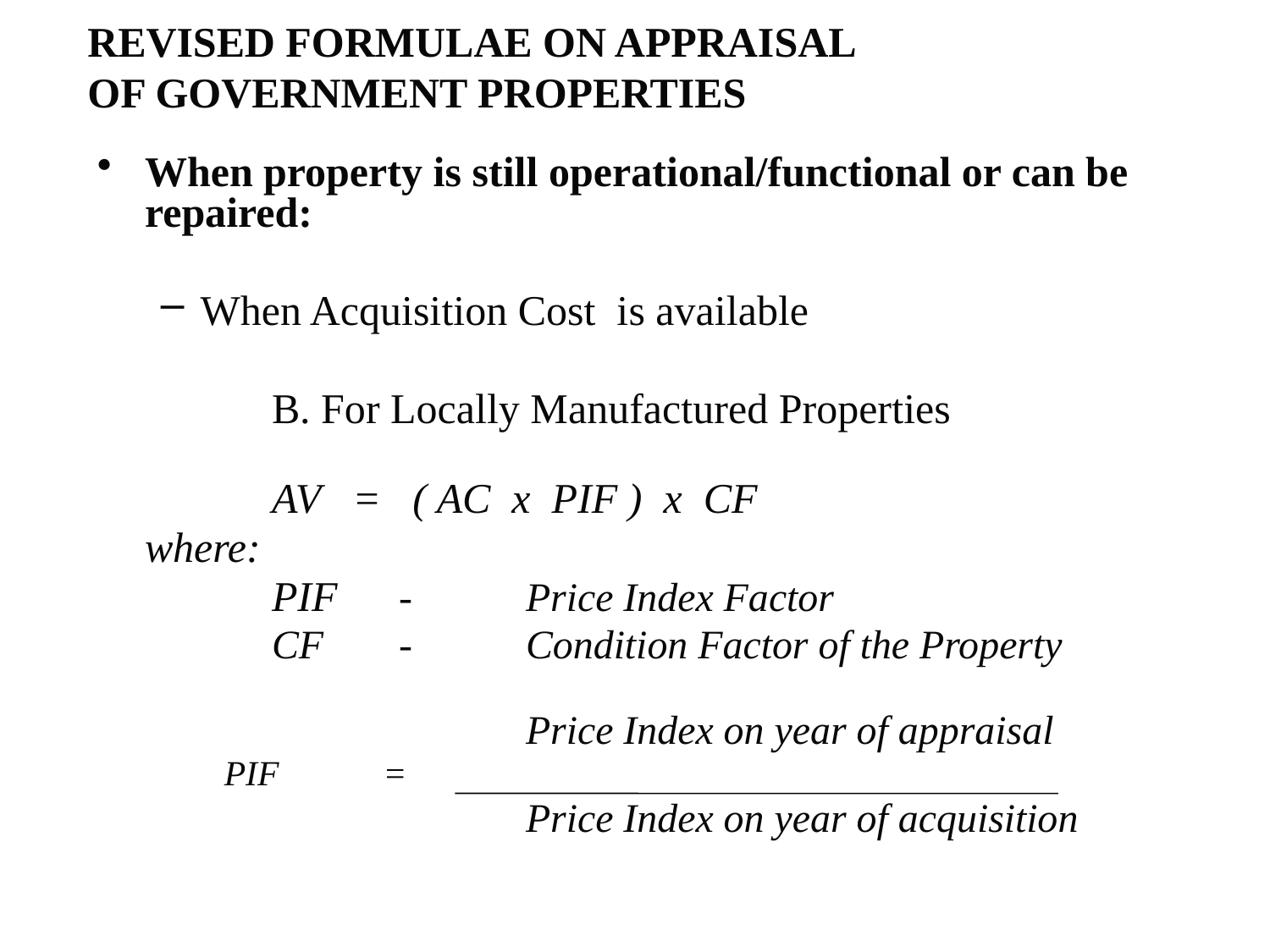

REVISED FORMULAE ON APPRAISAL OF GOVERNMENT PROPERTIES
When property is still operational/functional or can be repaired:

When Acquisition Cost  is available

		B. For Locally Manufactured Properties
									         	AV   =   ( AC  x  PIF )  x  CF
	where:
		PIF	-	Price Index Factor
		CF	-	Condition Factor of the Property
												Price Index on year of appraisal
PIF	=
				Price Index on year of acquisition